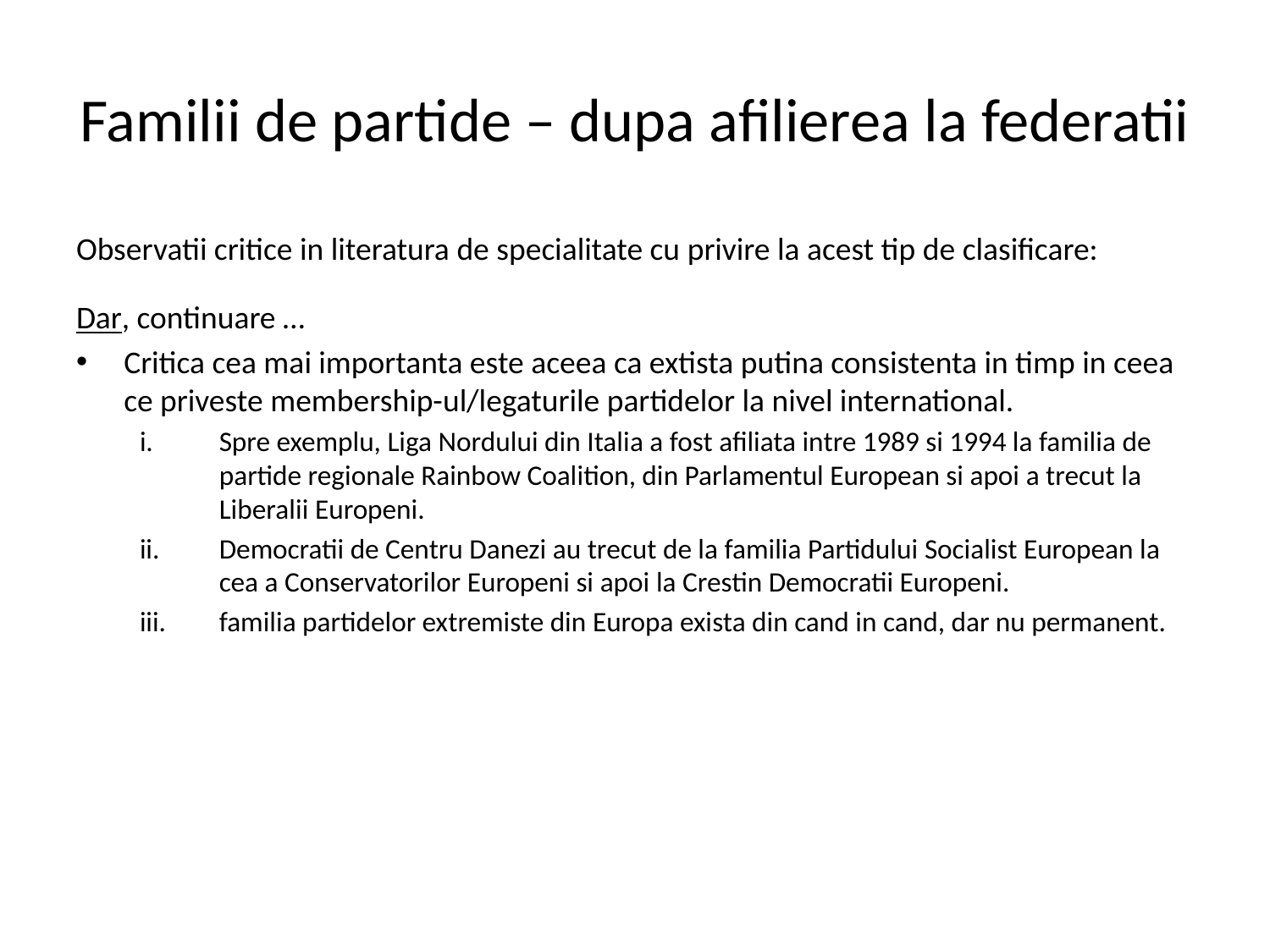

# Familii de partide – dupa afilierea la federatii
Observatii critice in literatura de specialitate cu privire la acest tip de clasificare:

Dar, continuare …
Critica cea mai importanta este aceea ca extista putina consistenta in timp in ceea ce priveste membership-ul/legaturile partidelor la nivel international.
Spre exemplu, Liga Nordului din Italia a fost afiliata intre 1989 si 1994 la familia de partide regionale Rainbow Coalition, din Parlamentul European si apoi a trecut la Liberalii Europeni.
Democratii de Centru Danezi au trecut de la familia Partidului Socialist European la cea a Conservatorilor Europeni si apoi la Crestin Democratii Europeni.
familia partidelor extremiste din Europa exista din cand in cand, dar nu permanent.